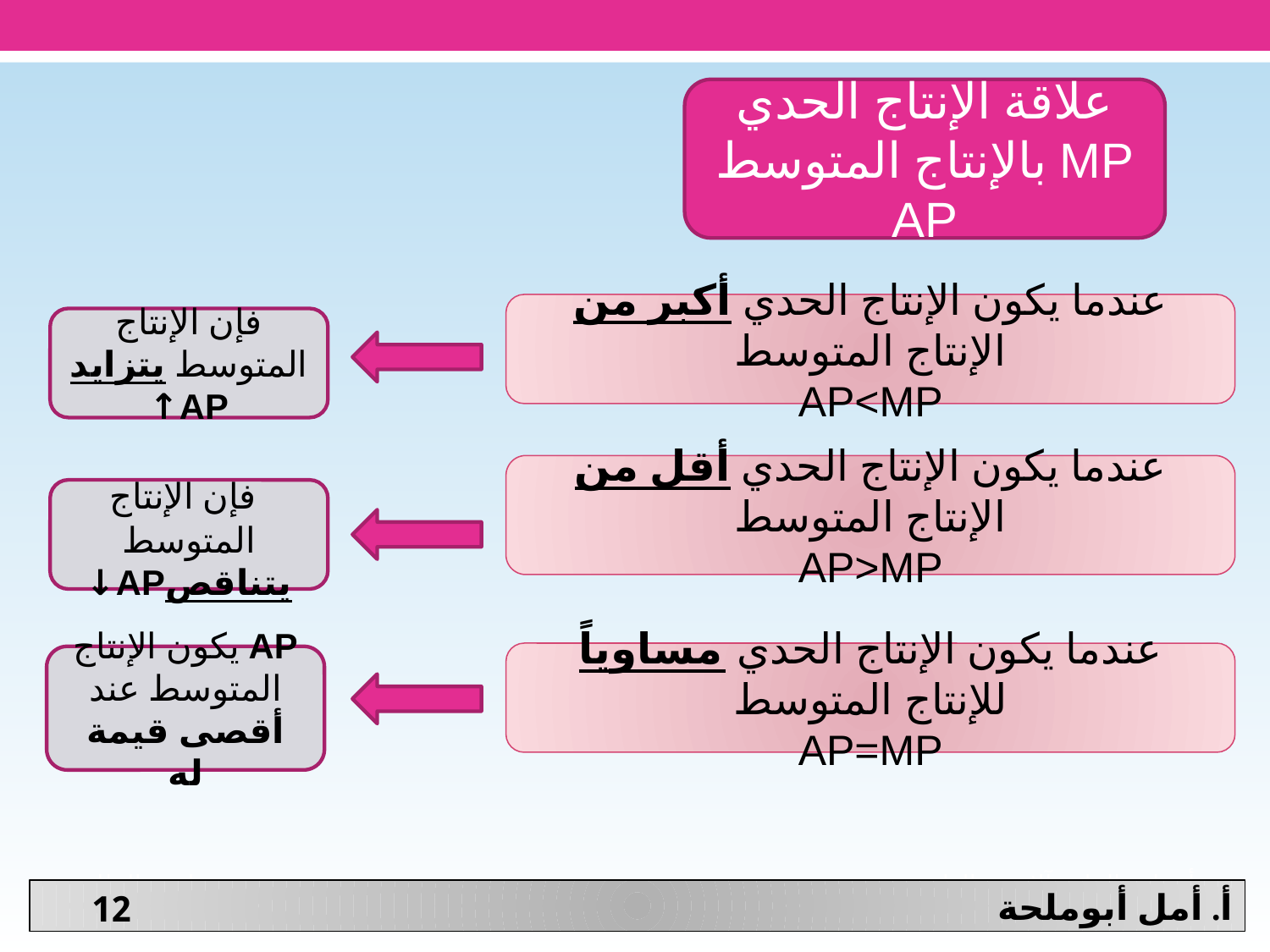

علاقة الإنتاج الحدي MP بالإنتاج المتوسط AP
عندما يكون الإنتاج الحدي أكبر من الإنتاج المتوسط
AP˂MP
فإن الإنتاج المتوسط يتزايد AP↑

عندما يكون الإنتاج الحدي أقل من الإنتاج المتوسط
AP˃MP
 فإن الإنتاج المتوسط يتناقصAP↓

عندما يكون الإنتاج الحدي مساوياً للإنتاج المتوسط
AP=MP
AP يكون الإنتاج المتوسط عند أقصى قيمة له

أستاذة المادة:آلاء عبدالواحد                                                                                          جامعة الملك سعود
أ. أمل أبوملحة
12